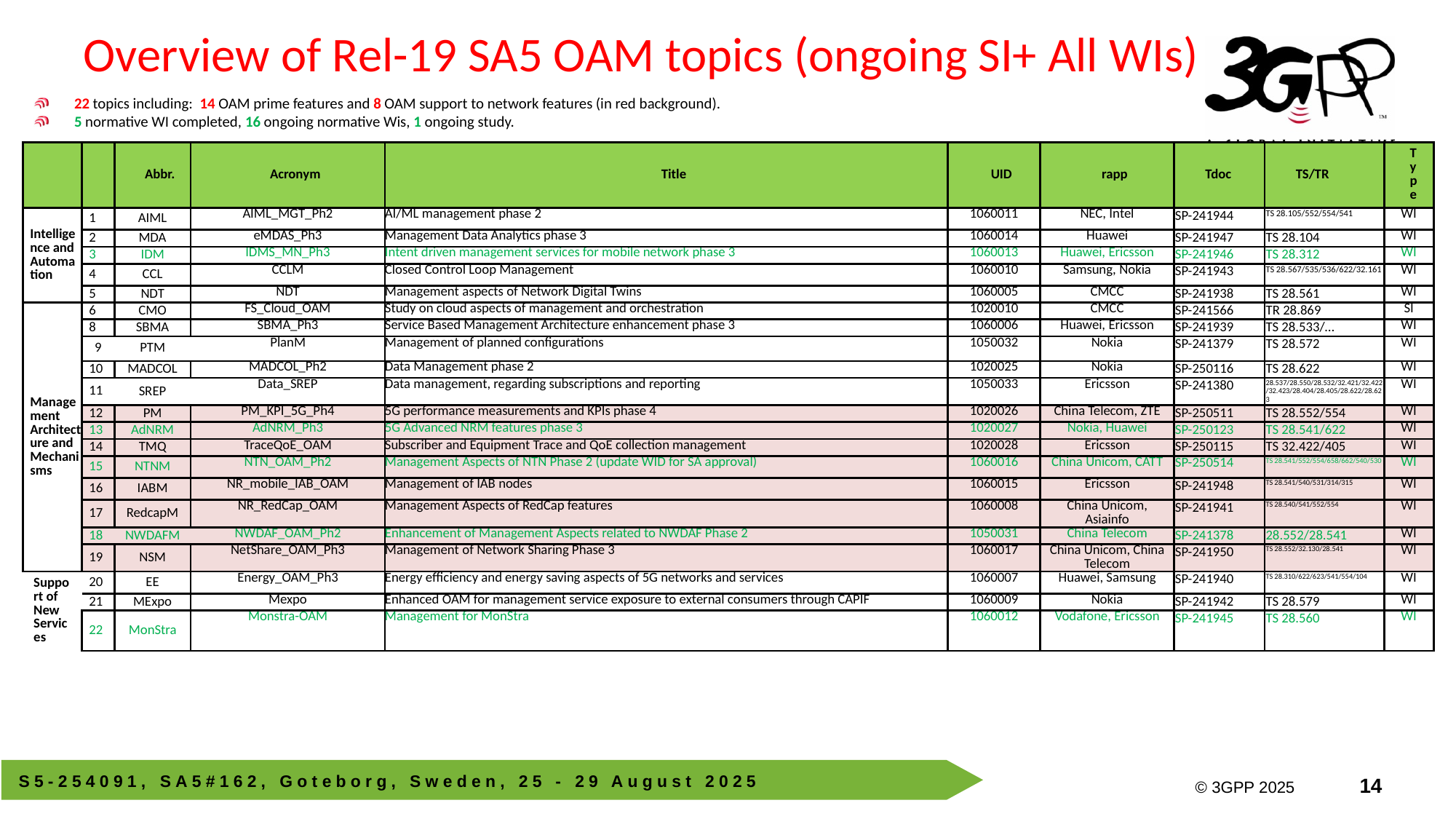

# Overview of Rel-19 SA5 OAM topics (ongoing SI+ All WIs)
22 topics including:  14 OAM prime features and 8 OAM support to network features (in red background).
5 normative WI completed, 16 ongoing normative Wis, 1 ongoing study.
|  |  | Abbr. | Acronym | Title | UID | rapp | Tdoc | TS/TR | Type |
| --- | --- | --- | --- | --- | --- | --- | --- | --- | --- |
| Intelligence and Automation | 1 | AIML | AIML\_MGT\_Ph2 | AI/ML management phase 2 | 1060011 | NEC, Intel | SP-241944 | TS 28.105/552/554/541 | WI |
|  | 2 | MDA | eMDAS\_Ph3 | Management Data Analytics phase 3 | 1060014 | Huawei | SP-241947 | TS 28.104 | WI |
|  | 3 | IDM | IDMS\_MN\_Ph3 | Intent driven management services for mobile network phase 3 | 1060013 | Huawei, Ericsson | SP-241946 | TS 28.312 | WI |
|  | 4 | CCL | CCLM | Closed Control Loop Management | 1060010 | Samsung, Nokia | SP-241943 | TS 28.567/535/536/622/32.161 | WI |
|  | 5 | NDT | NDT | Management aspects of Network Digital Twins | 1060005 | CMCC | SP-241938 | TS 28.561 | WI |
| Management Architecture and Mechanisms | 6 | CMO | FS\_Cloud\_OAM | Study on cloud aspects of management and orchestration | 1020010 | CMCC | SP-241566 | TR 28.869 | SI |
|  | 8 | SBMA | SBMA\_Ph3 | Service Based Management Architecture enhancement phase 3 | 1060006 | Huawei, Ericsson | SP-241939 | TS 28.533/… | WI |
|  | 9 | PTM | PlanM | Management of planned configurations | 1050032 | Nokia | SP-241379 | TS 28.572 | WI |
|  | 10 | MADCOL | MADCOL\_Ph2 | Data Management phase 2 | 1020025 | Nokia | SP-250116 | TS 28.622 | WI |
|  | 11 | SREP | Data\_SREP | Data management, regarding subscriptions and reporting | 1050033 | Ericsson | SP-241380 | 28.537/28.550/28.532/32.421/32.422/32.423/28.404/28.405/28.622/28.623 | WI |
|  | 12 | PM | PM\_KPI\_5G\_Ph4 | 5G performance measurements and KPIs phase 4 | 1020026 | China Telecom, ZTE | SP-250511 | TS 28.552/554 | WI |
|  | 13 | AdNRM | AdNRM\_Ph3 | 5G Advanced NRM features phase 3 | 1020027 | Nokia, Huawei | SP-250123 | TS 28.541/622 | WI |
|  | 14 | TMQ | TraceQoE\_OAM | Subscriber and Equipment Trace and QoE collection management | 1020028 | Ericsson | SP-250115 | TS 32.422/405 | WI |
|  | 15 | NTNM | NTN\_OAM\_Ph2 | Management Aspects of NTN Phase 2 (update WID for SA approval) | 1060016 | China Unicom, CATT | SP-250514 | TS 28.541/552/554/658/662/540/530 | WI |
|  | 16 | IABM | NR\_mobile\_IAB\_OAM | Management of IAB nodes | 1060015 | Ericsson | SP-241948 | TS 28.541/540/531/314/315 | WI |
|  | 17 | RedcapM | NR\_RedCap\_OAM | Management Aspects of RedCap features | 1060008 | China Unicom, Asiainfo | SP-241941 | TS 28.540/541/552/554 | WI |
|  | 18 | NWDAFM | NWDAF\_OAM\_Ph2 | Enhancement of Management Aspects related to NWDAF Phase 2 | 1050031 | China Telecom | SP-241378 | 28.552/28.541 | WI |
|  | 19 | NSM | NetShare\_OAM\_Ph3 | Management of Network Sharing Phase 3 | 1060017 | China Unicom, China Telecom | SP-241950 | TS 28.552/32.130/28.541 | WI |
| Support of New Services | 20 | EE | Energy\_OAM\_Ph3 | Energy efficiency and energy saving aspects of 5G networks and services | 1060007 | Huawei, Samsung | SP-241940 | TS 28.310/622/623/541/554/104 | WI |
|  | 21 | MExpo | Mexpo | Enhanced OAM for management service exposure to external consumers through CAPIF | 1060009 | Nokia | SP-241942 | TS 28.579 | WI |
|  | 22 | MonStra | Monstra-OAM | Management for MonStra | 1060012 | Vodafone, Ericsson | SP-241945 | TS 28.560 | WI |